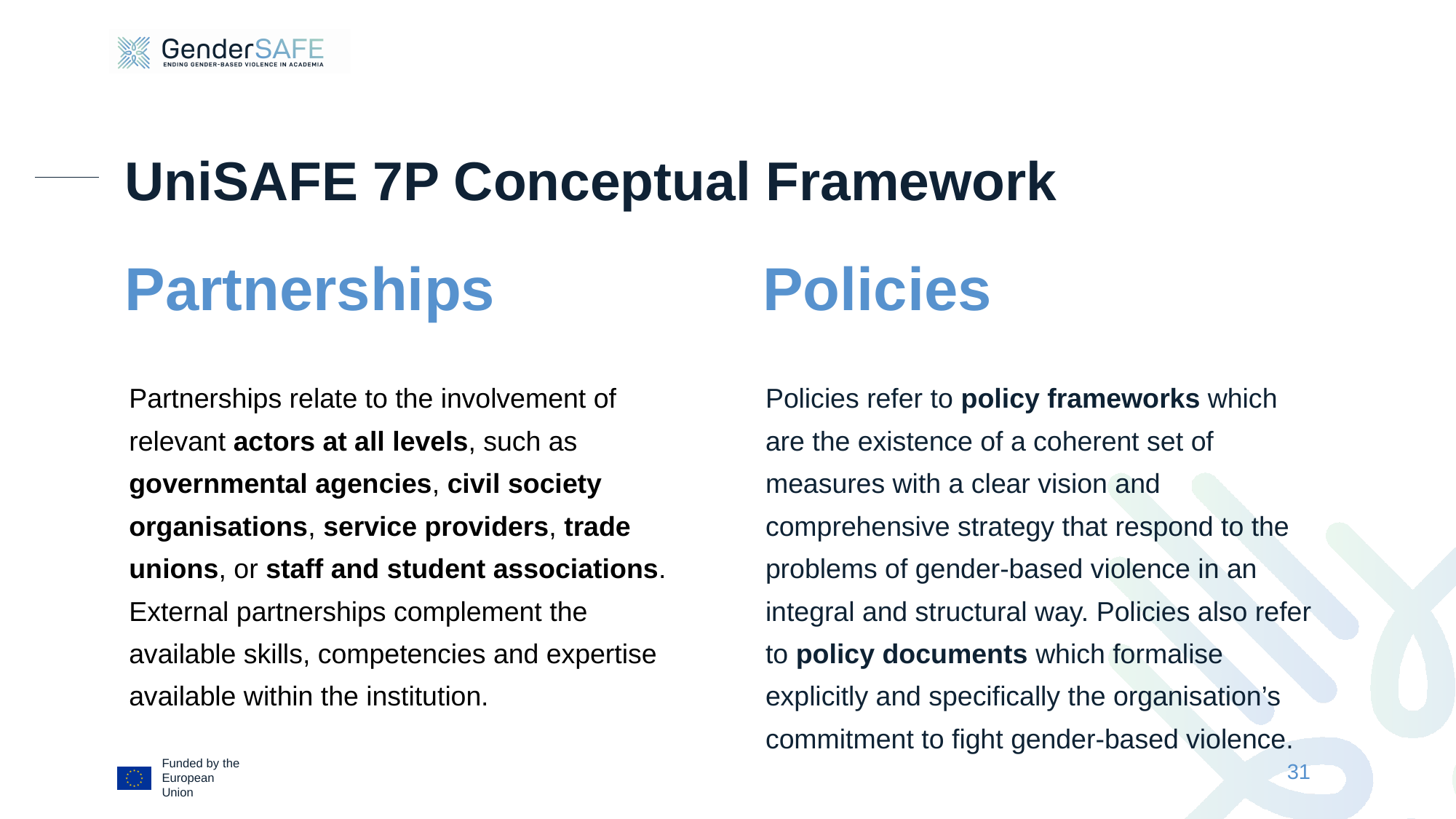

# UniSAFE 7P Conceptual Framework
Partnerships
Policies
Partnerships relate to the involvement of relevant actors at all levels, such as governmental agencies, civil society organisations, service providers, trade unions, or staff and student associations. External partnerships complement the available skills, competencies and expertise available within the institution.
Policies refer to policy frameworks which are the existence of a coherent set of measures with a clear vision and comprehensive strategy that respond to the problems of gender-based violence in an integral and structural way. Policies also refer to policy documents which formalise explicitly and specifically the organisation’s commitment to fight gender-based violence.
31